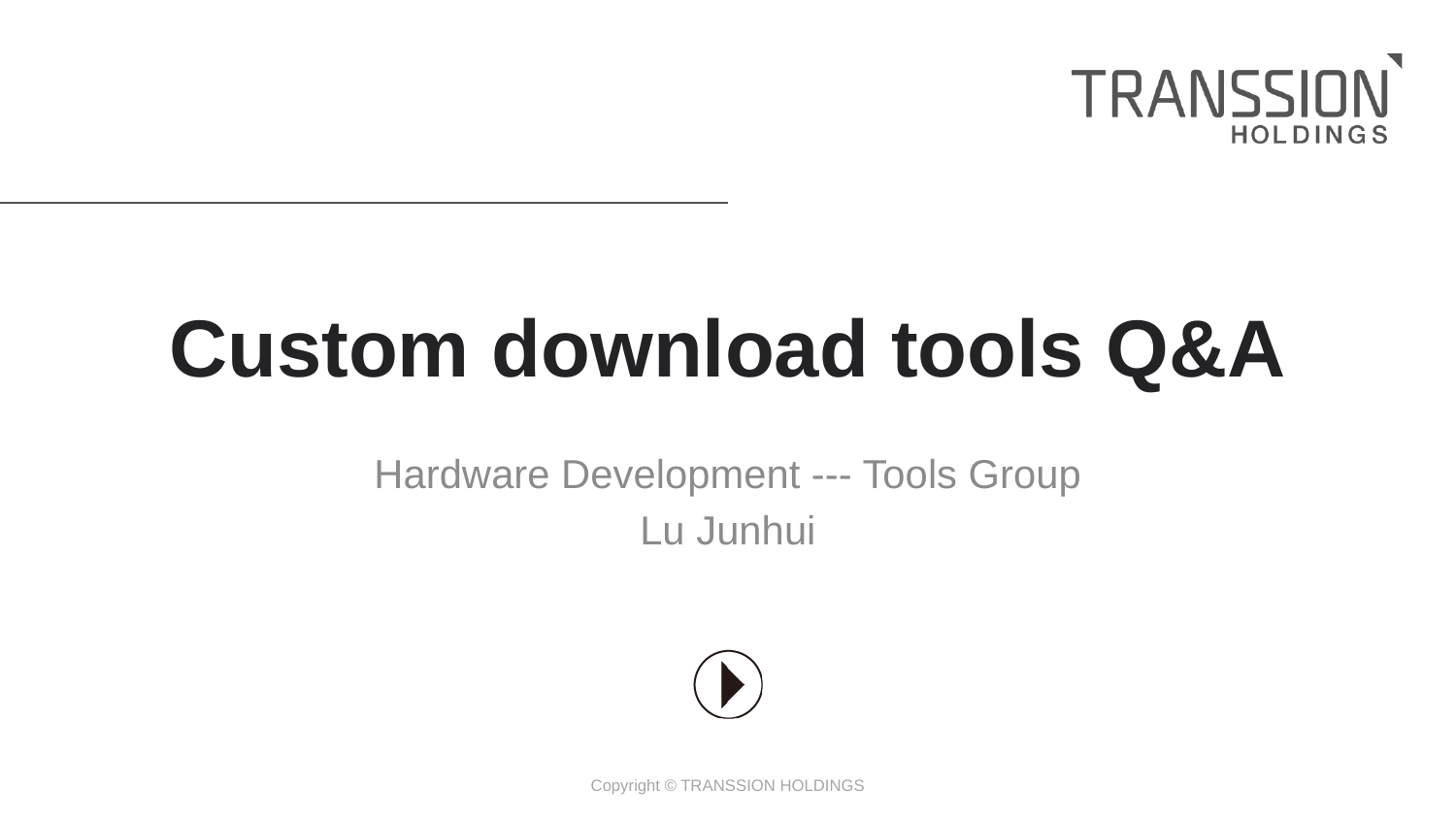

# Custom download tools Q&A
Hardware Development --- Tools Group
Lu Junhui